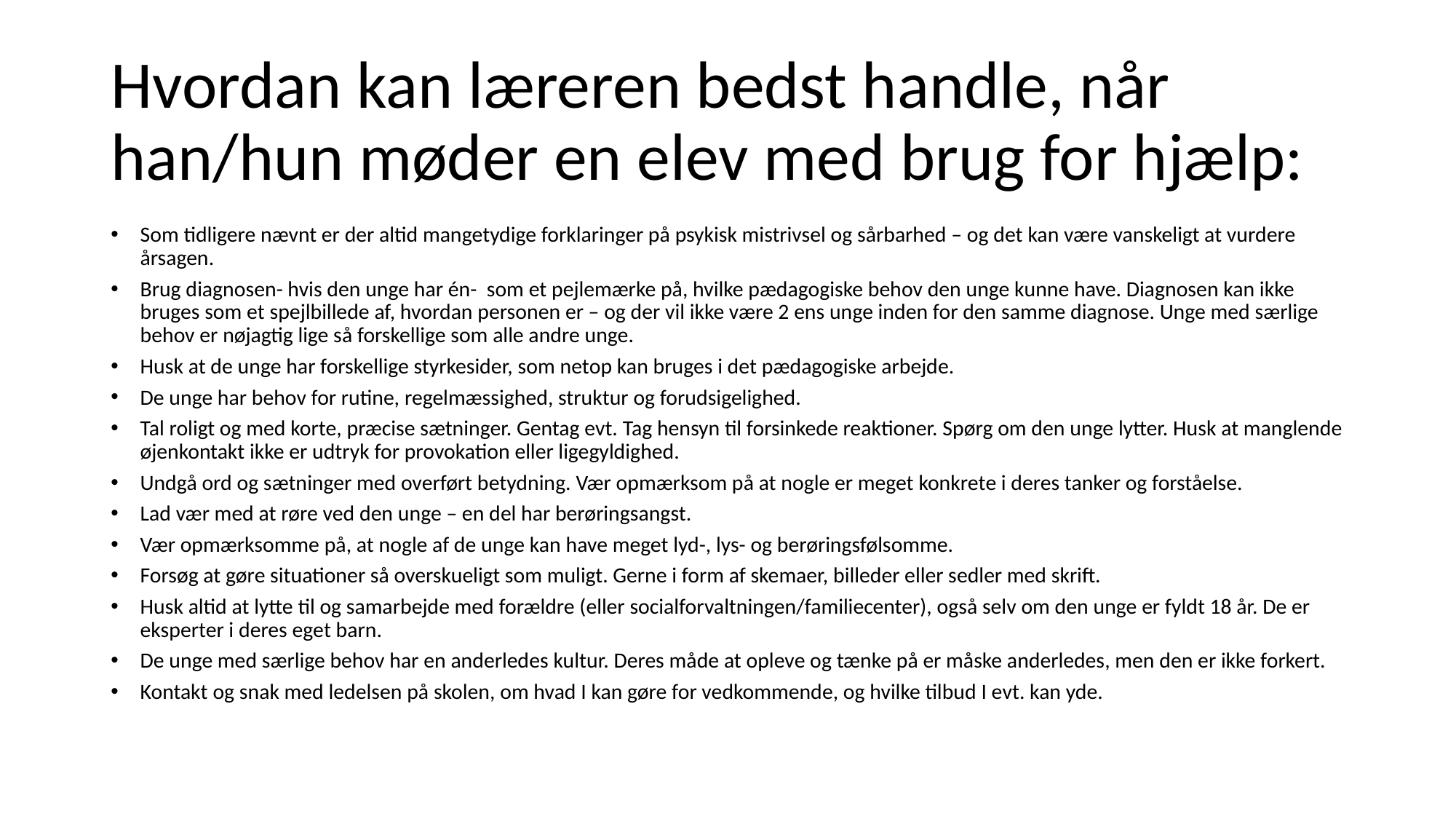

# Hvordan kan læreren bedst handle, når han/hun møder en elev med brug for hjælp:
Som tidligere nævnt er der altid mangetydige forklaringer på psykisk mistrivsel og sårbarhed – og det kan være vanskeligt at vurdere årsagen.
Brug diagnosen- hvis den unge har én-  som et pejlemærke på, hvilke pædagogiske behov den unge kunne have. Diagnosen kan ikke bruges som et spejlbillede af, hvordan personen er – og der vil ikke være 2 ens unge inden for den samme diagnose. Unge med særlige behov er nøjagtig lige så forskellige som alle andre unge.
Husk at de unge har forskellige styrkesider, som netop kan bruges i det pædagogiske arbejde.
De unge har behov for rutine, regelmæssighed, struktur og forudsigelighed.
Tal roligt og med korte, præcise sætninger. Gentag evt. Tag hensyn til forsinkede reaktioner. Spørg om den unge lytter. Husk at manglende øjenkontakt ikke er udtryk for provokation eller ligegyldighed.
Undgå ord og sætninger med overført betydning. Vær opmærksom på at nogle er meget konkrete i deres tanker og forståelse.
Lad vær med at røre ved den unge – en del har berøringsangst.
Vær opmærksomme på, at nogle af de unge kan have meget lyd-, lys- og berøringsfølsomme.
Forsøg at gøre situationer så overskueligt som muligt. Gerne i form af skemaer, billeder eller sedler med skrift.
Husk altid at lytte til og samarbejde med forældre (eller socialforvaltningen/familiecenter), også selv om den unge er fyldt 18 år. De er eksperter i deres eget barn.
De unge med særlige behov har en anderledes kultur. Deres måde at opleve og tænke på er måske anderledes, men den er ikke forkert.
Kontakt og snak med ledelsen på skolen, om hvad I kan gøre for vedkommende, og hvilke tilbud I evt. kan yde.